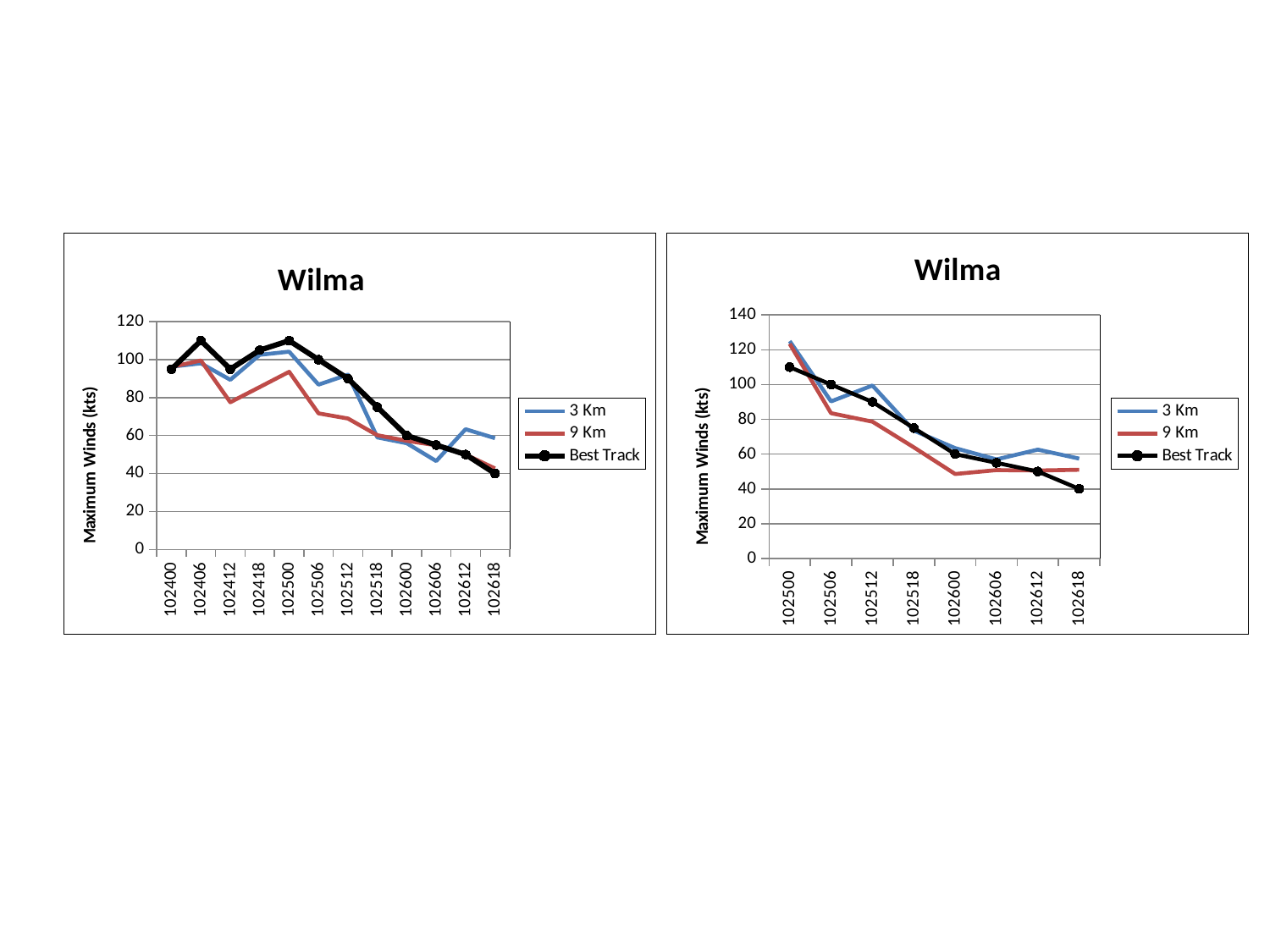

### Chart: Wilma

| Category |  |  |  |
|---|---|---|---|
| 102400.0 | 96.293 | 96.1763 | 95.0 |
| 102406.0 | 98.07609999999998 | 99.5563 | 110.0 |
| 102412.0 | 89.38559999999998 | 77.57499999999997 | 95.0 |
| 102418.0 | 102.5668 | 85.5819 | 105.0 |
| 102500.0 | 104.2176 | 93.60219999999998 | 110.0 |
| 102506.0 | 86.8451 | 71.71460000000006 | 100.0 |
| 102512.0 | 92.1071 | 68.9869 | 90.0 |
| 102518.0 | 59.0194 | 60.1604 | 75.0 |
| 102600.0 | 55.94860000000001 | 57.22570000000002 | 60.0 |
| 102606.0 | 46.5656 | 54.87880000000001 | 55.0 |
| 102612.0 | 63.3638 | 49.9778 | 50.0 |
| 102618.0 | 58.60820000000001 | 42.6649 | 40.0 |

### Chart: Wilma

| Category |  |  |  |
|---|---|---|---|
| 102500.0 | 124.9283 | 123.3473 | 110.0 |
| 102506.0 | 90.32139999999998 | 83.5422 | 100.0 |
| 102512.0 | 99.44160000000005 | 78.6613 | 90.0 |
| 102518.0 | 73.5367 | 63.8896 | 75.0 |
| 102600.0 | 63.4313 | 48.56 | 60.0 |
| 102606.0 | 56.9596 | 50.79710000000002 | 55.0 |
| 102612.0 | 62.56870000000002 | 50.56690000000001 | 50.0 |
| 102618.0 | 57.4087 | 51.00660000000001 | 40.0 |